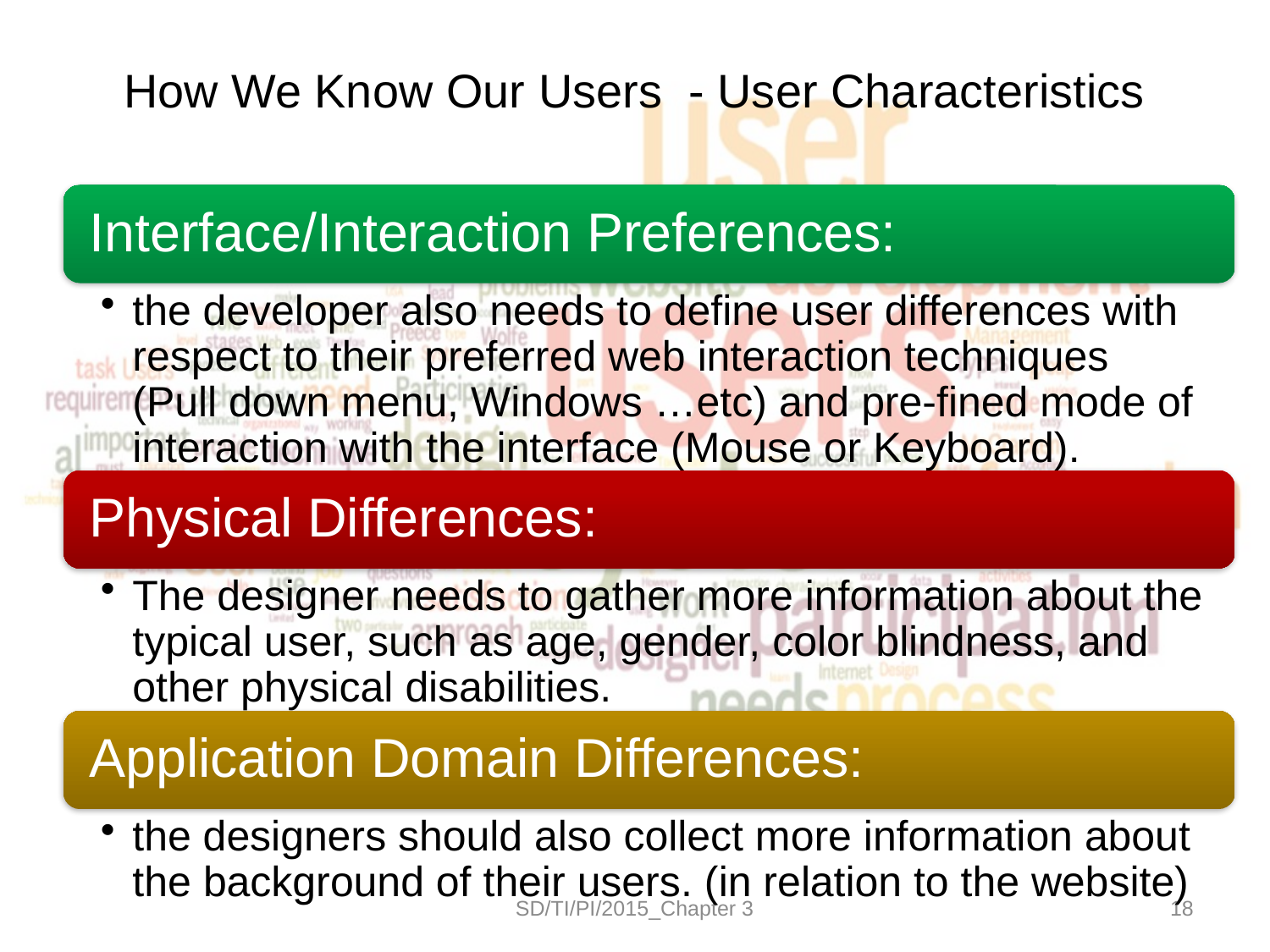

# How We Know Our Users  - User Characteristics
Interface/Interaction Preferences:
the developer also needs to define user differences with respect to their preferred web interaction techniques (Pull down menu, Windows …etc) and pre-fined mode of interaction with the interface (Mouse or Keyboard).
Physical Differences:
The designer needs to gather more information about the typical user, such as age, gender, color blindness, and other physical disabilities.
Application Domain Differences:
the designers should also collect more information about the background of their users. (in relation to the website)
SD/TI/PI/2015_Chapter 3
18